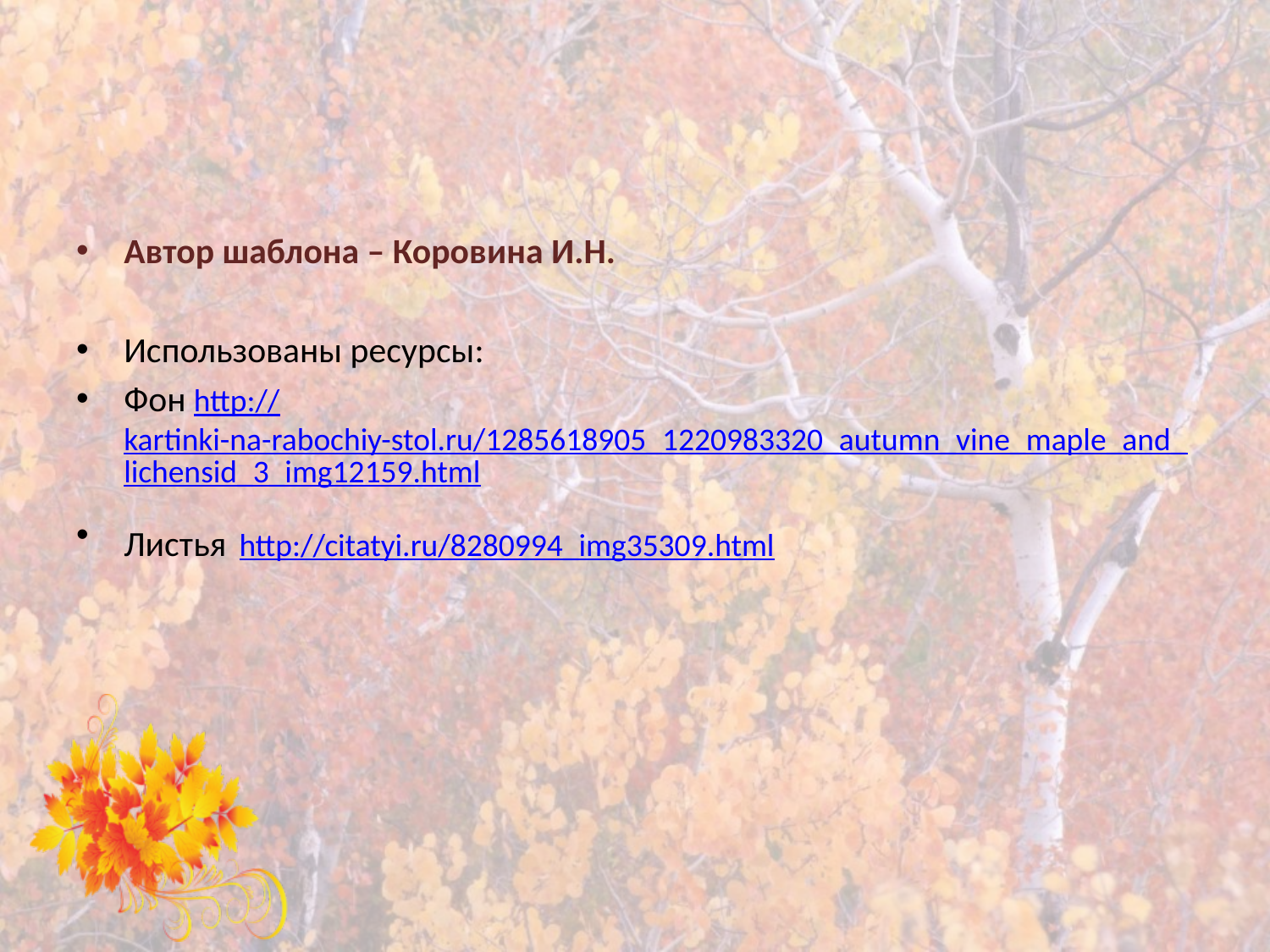

Автор шаблона – Коровина И.Н.

Использованы ресурсы:
Фон http://kartinki-na-rabochiy-stol.ru/1285618905_1220983320_autumn_vine_maple_and_lichensid_3_img12159.html
Листья http://citatyi.ru/8280994_img35309.html